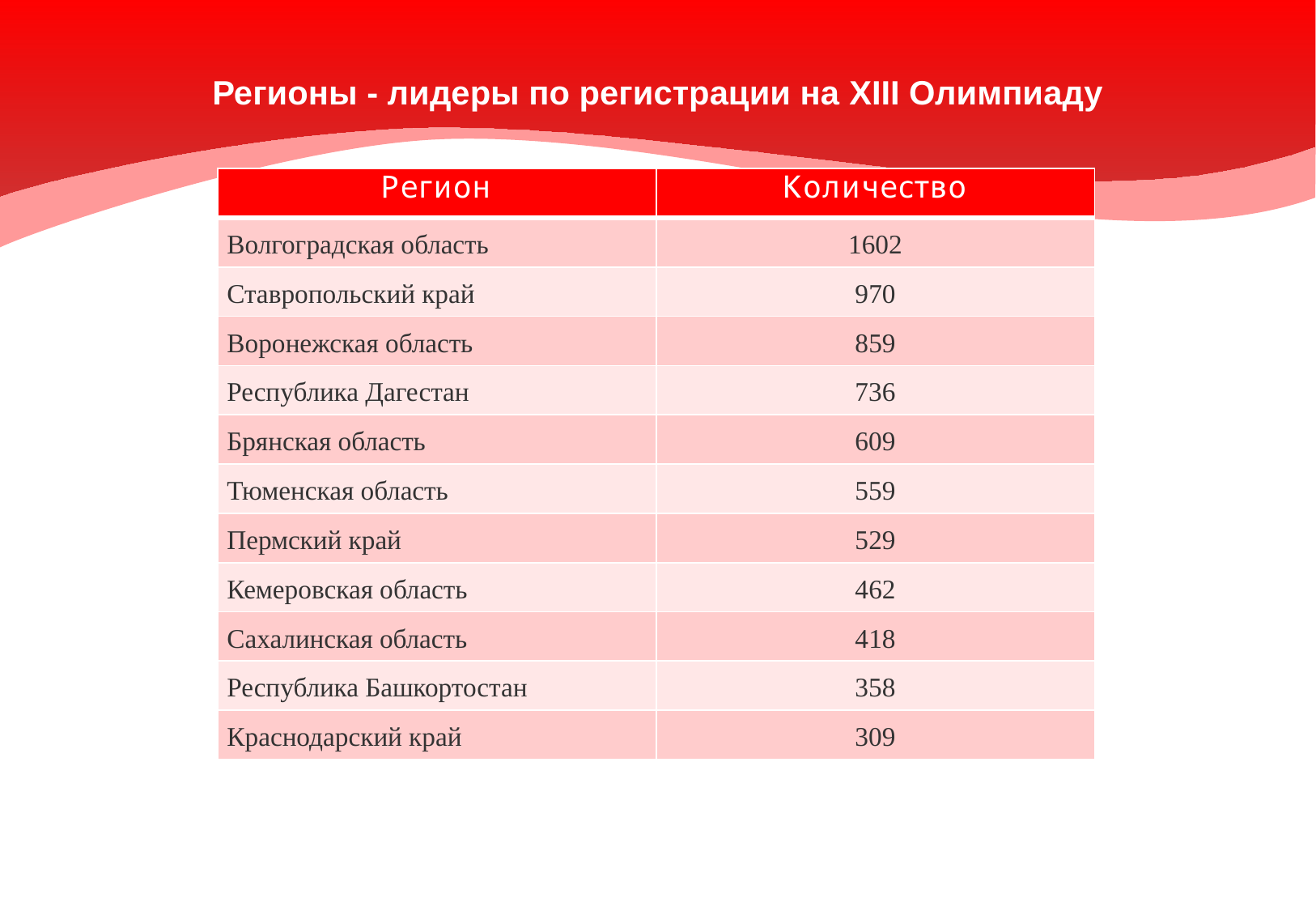

Регионы - лидеры по регистрации на XIII Олимпиаду
| Регион | Количество |
| --- | --- |
| Волгоградская область | 1602 |
| Ставропольский край | 970 |
| Воронежская область | 859 |
| Республика Дагестан | 736 |
| Брянская область | 609 |
| Тюменская область | 559 |
| Пермский край | 529 |
| Кемеровская область | 462 |
| Сахалинская область | 418 |
| Республика Башкортостан | 358 |
| Краснодарский край | 309 |